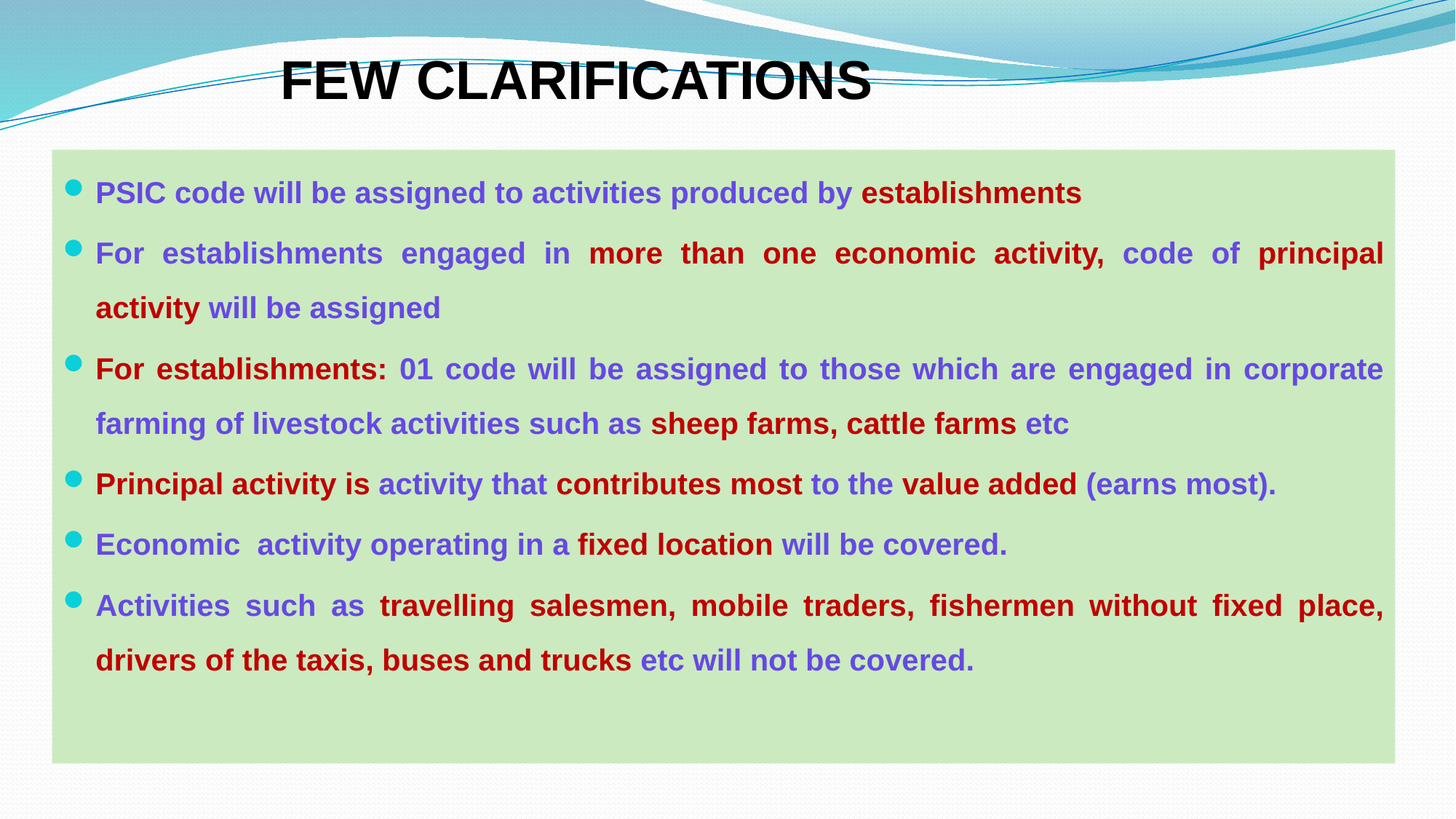

FEW CLARIFICATIONS
PSIC code will be assigned to activities produced by establishments
For establishments engaged in more than one economic activity, code of principal activity will be assigned
For establishments: 01 code will be assigned to those which are engaged in corporate farming of livestock activities such as sheep farms, cattle farms etc
Principal activity is activity that contributes most to the value added (earns most).
Economic  activity operating in a fixed location will be covered.
Activities such as travelling salesmen, mobile traders, fishermen without fixed place, drivers of the taxis, buses and trucks etc will not be covered.